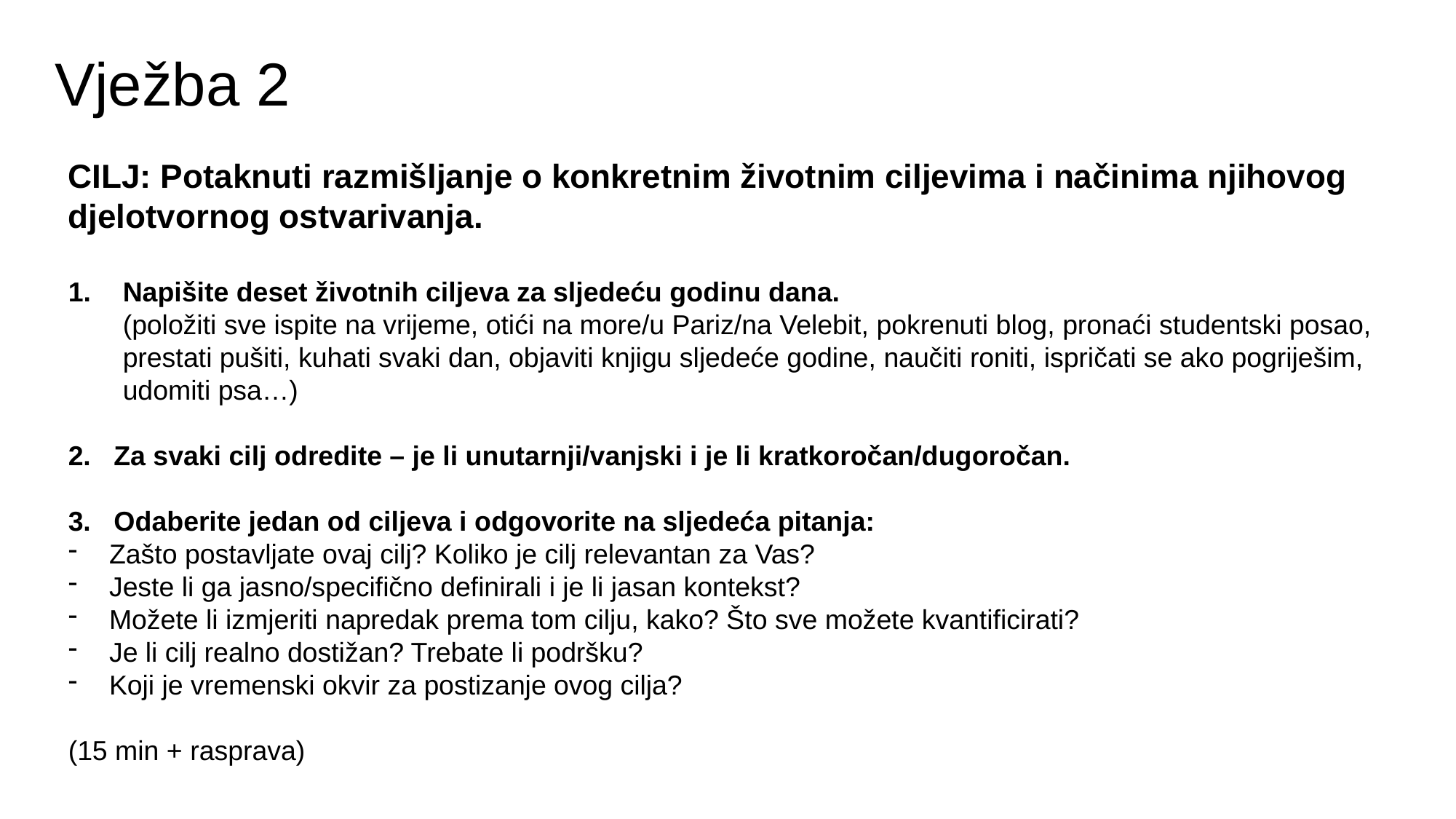

# Vježba 2
CILJ: Potaknuti razmišljanje o konkretnim životnim ciljevima i načinima njihovog djelotvornog ostvarivanja.

Napišite deset životnih ciljeva za sljedeću godinu dana.
(položiti sve ispite na vrijeme, otići na more/u Pariz/na Velebit, pokrenuti blog, pronaći studentski posao, prestati pušiti, kuhati svaki dan, objaviti knjigu sljedeće godine, naučiti roniti, ispričati se ako pogriješim, udomiti psa…)

2.   Za svaki cilj odredite – je li unutarnji/vanjski i je li kratkoročan/dugoročan.

3.   Odaberite jedan od ciljeva i odgovorite na sljedeća pitanja:
Zašto postavljate ovaj cilj? Koliko je cilj relevantan za Vas?
Jeste li ga jasno/specifično definirali i je li jasan kontekst?
Možete li izmjeriti napredak prema tom cilju, kako? Što sve možete kvantificirati?
Je li cilj realno dostižan? Trebate li podršku?
Koji je vremenski okvir za postizanje ovog cilja?

(15 min + rasprava)